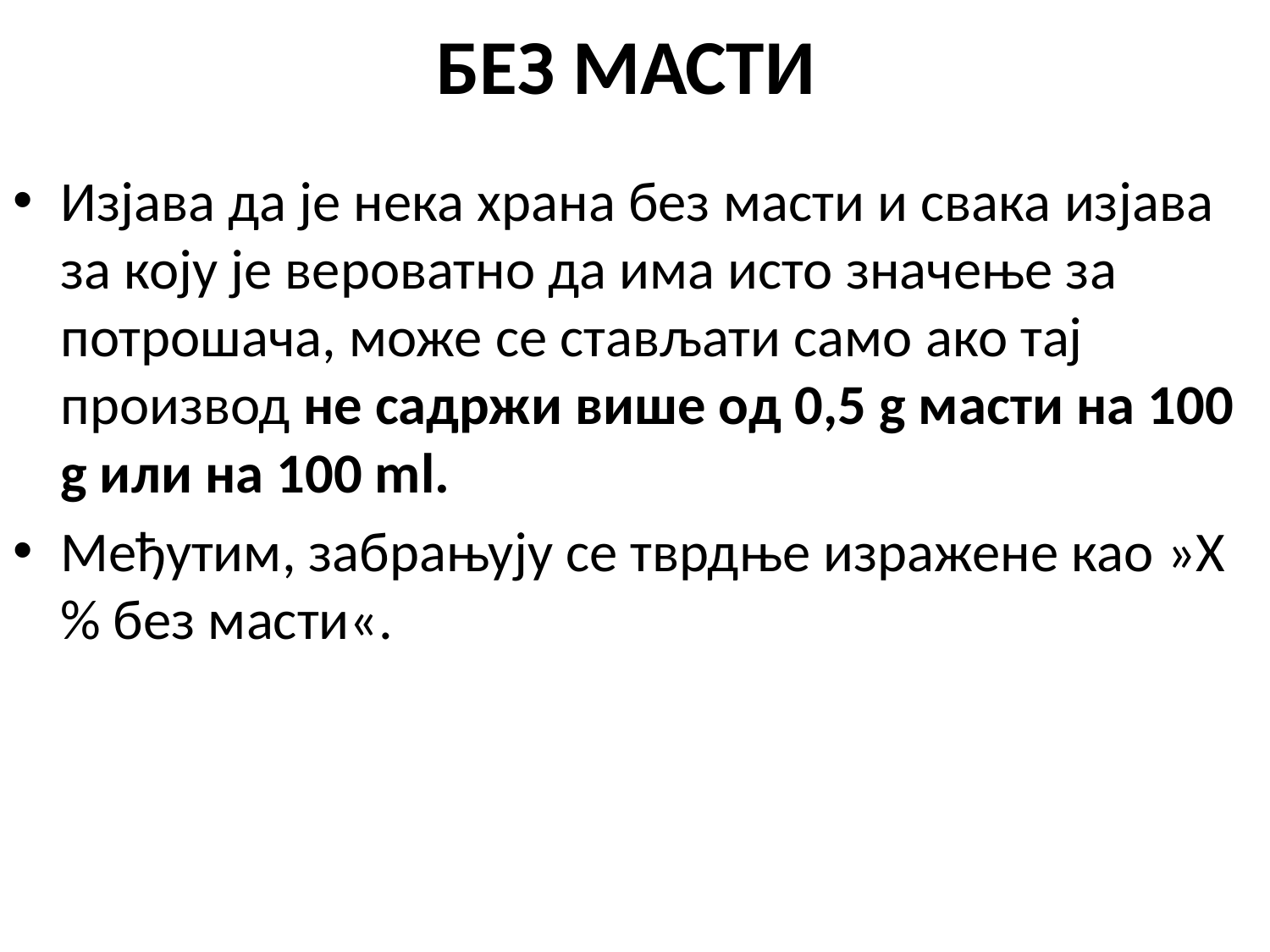

# БЕЗ МАСТИ
Изјава да је нека храна без масти и свака изјава за коју је вероватно да има исто значење за потрошача, може се стављати само ако тај производ не садржи више од 0,5 g масти на 100 g или на 100 ml.
Међутим, забрањују се тврдње изражене као »X% без масти«.